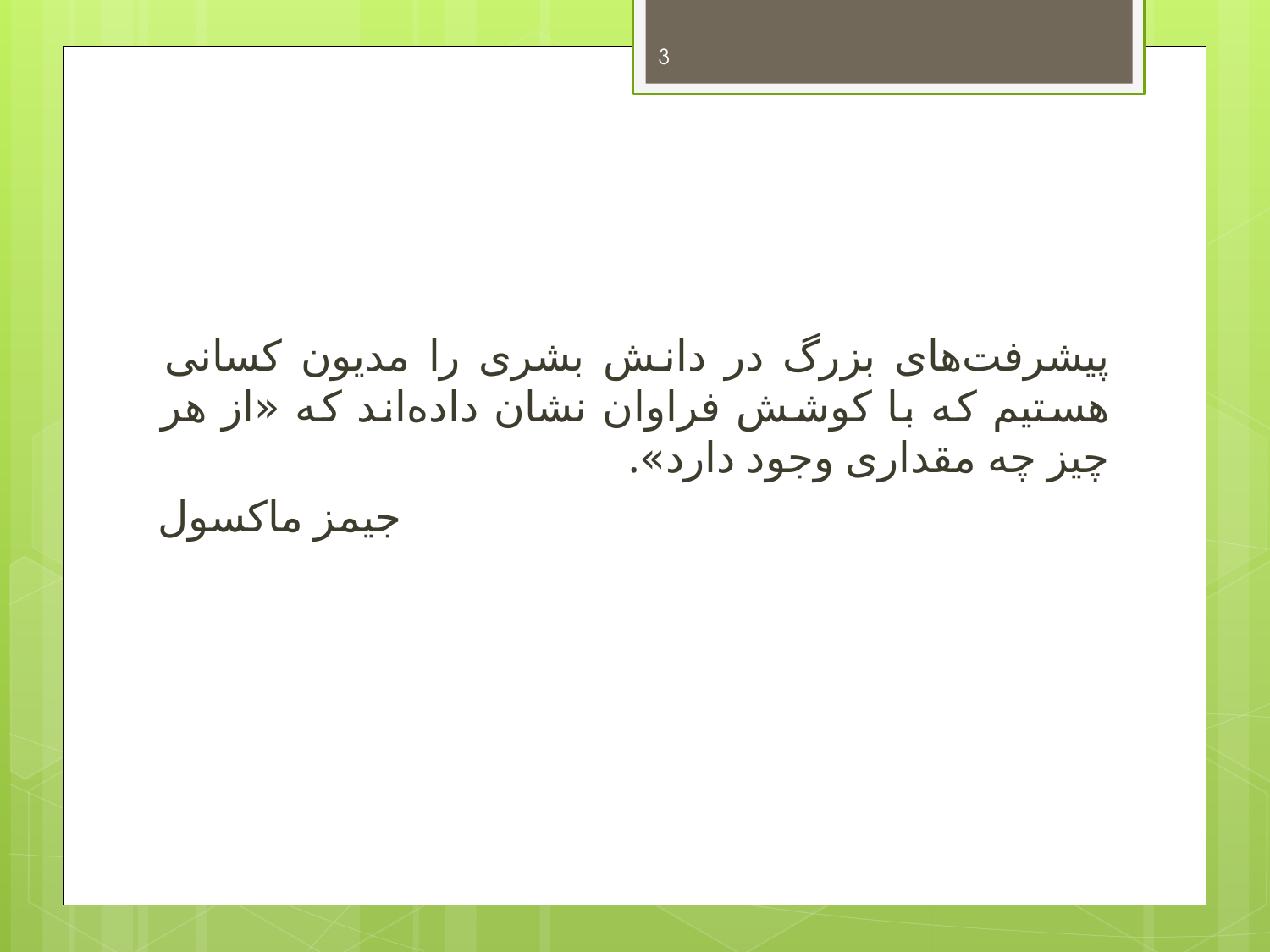

3
#
پیشرفت‌های بزرگ در دانش بشری را مدیون کسانی هستیم که با کوشش فراوان نشان داده‌اند که «از هر چیز چه مقداری وجود دارد».
جیمز ماکسول